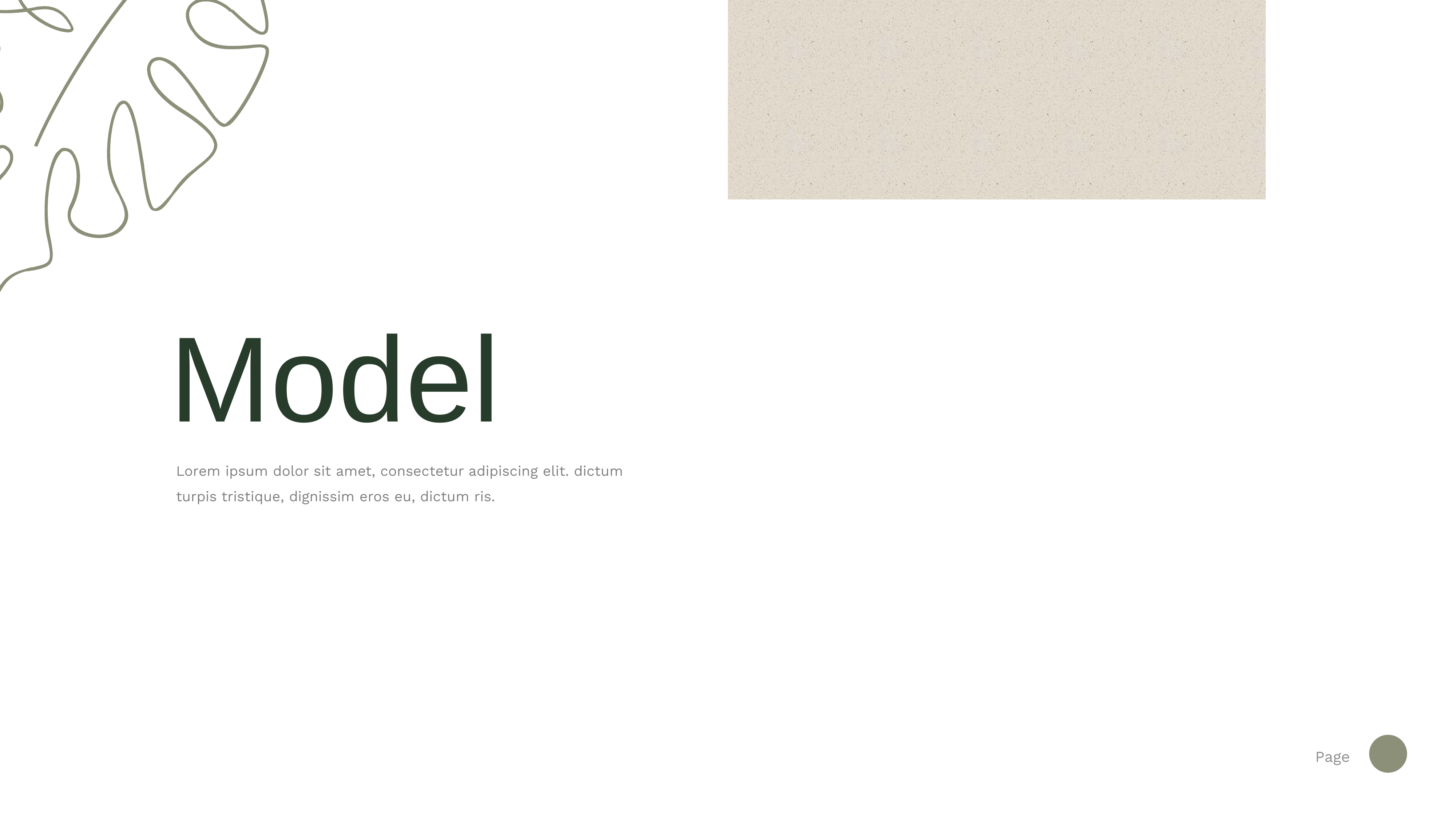

Model
Lorem ipsum dolor sit amet, consectetur adipiscing elit. dictum turpis tristique, dignissim eros eu, dictum ris.

Page
23